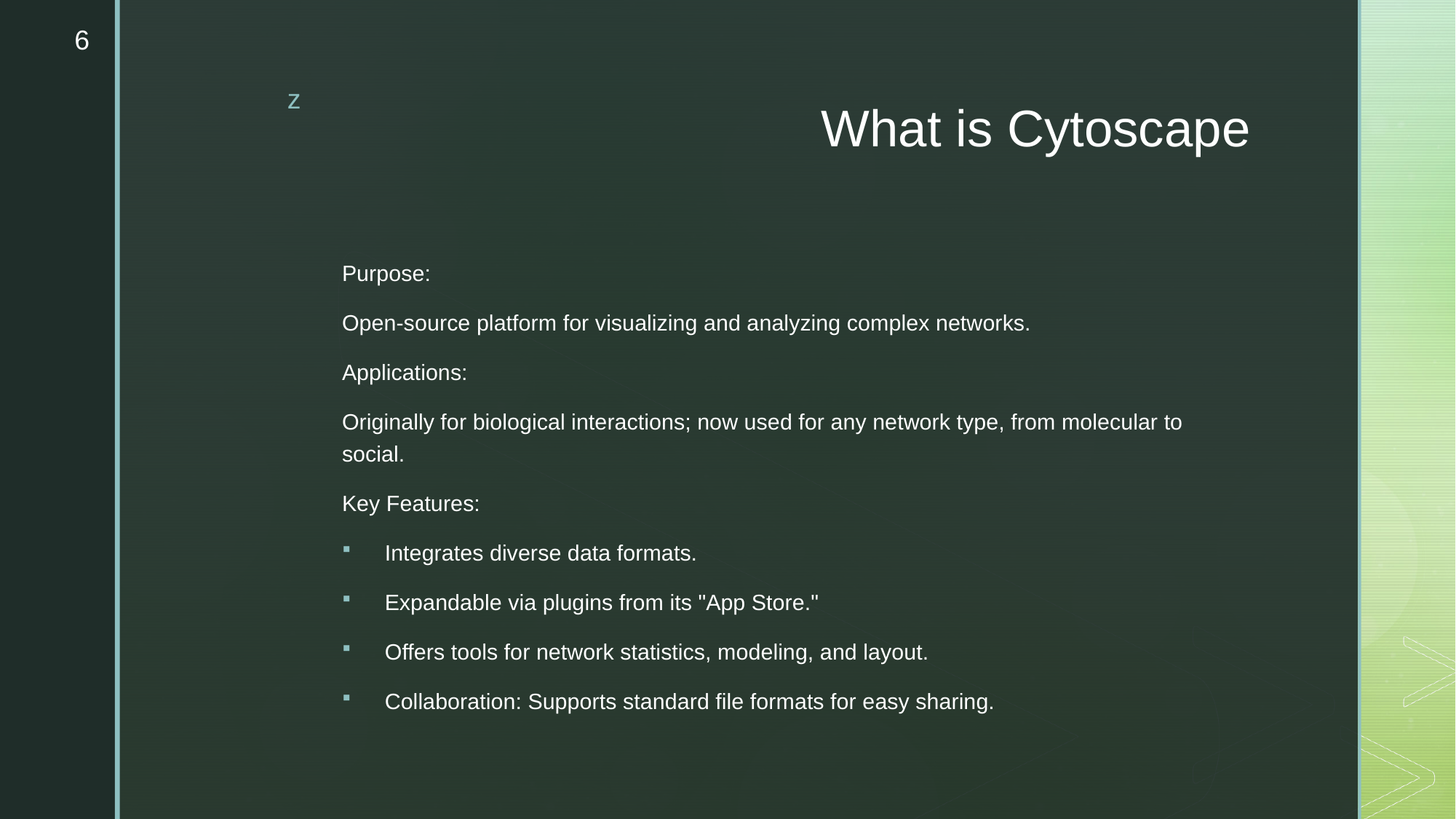

6
# What is Cytoscape
Purpose:
Open-source platform for visualizing and analyzing complex networks.
Applications:
Originally for biological interactions; now used for any network type, from molecular to social.
Key Features:
Integrates diverse data formats.
Expandable via plugins from its "App Store."
Offers tools for network statistics, modeling, and layout.
Collaboration: Supports standard file formats for easy sharing.